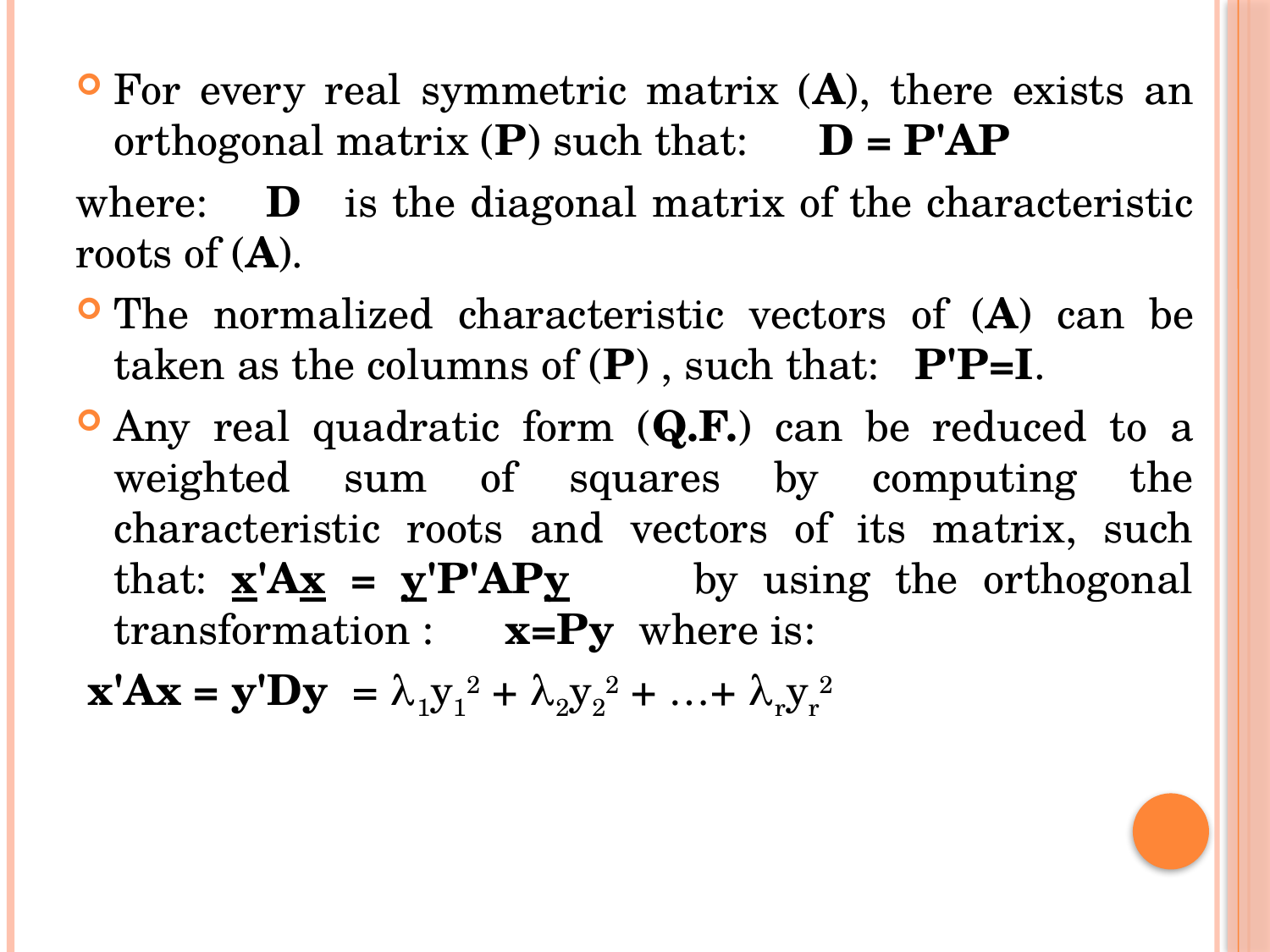

For every real symmetric matrix (A), there exists an orthogonal matrix (P) such that:      D = P'AP
where:    D   is the diagonal matrix of the characteristic roots of (A).
The normalized characteristic vectors of (A) can be taken as the columns of (P) , such that:   P'P=I.
Any real quadratic form (Q.F.) can be reduced to a weighted sum of squares by computing the characteristic roots and vectors of its matrix, such that: x'Ax = y'P'APy     by using the orthogonal transformation :      x=Py  where is:
 x'Ax = y'Dy  = λ1y12 + λ2y22 + …+ λryr2